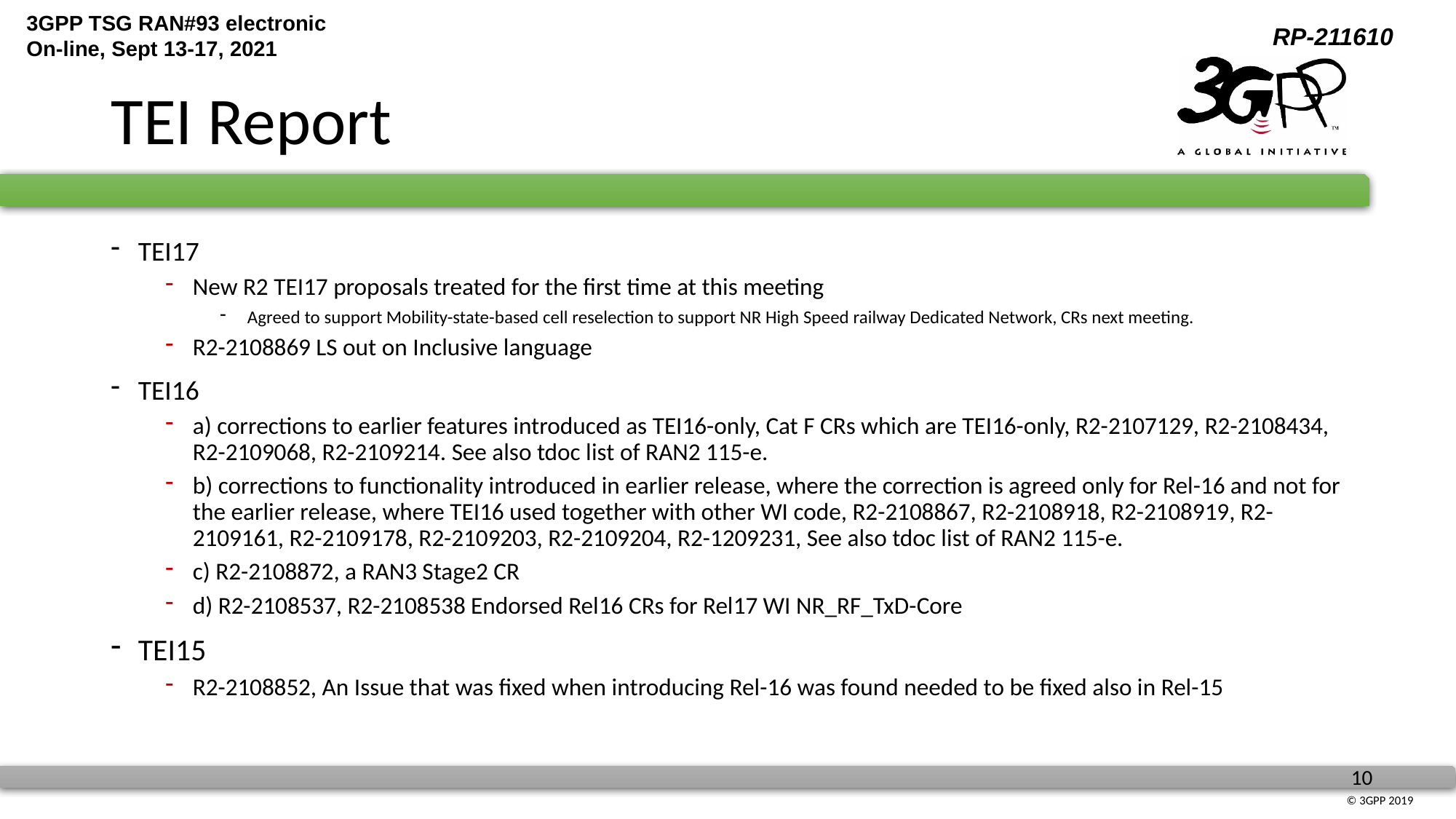

# TEI Report
TEI17
New R2 TEI17 proposals treated for the first time at this meeting
Agreed to support Mobility-state-based cell reselection to support NR High Speed railway Dedicated Network, CRs next meeting.
R2-2108869 LS out on Inclusive language
TEI16
a) corrections to earlier features introduced as TEI16-only, Cat F CRs which are TEI16-only, R2-2107129, R2-2108434, R2-2109068, R2-2109214. See also tdoc list of RAN2 115-e.
b) corrections to functionality introduced in earlier release, where the correction is agreed only for Rel-16 and not for the earlier release, where TEI16 used together with other WI code, R2-2108867, R2-2108918, R2-2108919, R2-2109161, R2-2109178, R2-2109203, R2-2109204, R2-1209231, See also tdoc list of RAN2 115-e.
c) R2-2108872, a RAN3 Stage2 CR
d) R2-2108537, R2-2108538 Endorsed Rel16 CRs for Rel17 WI NR_RF_TxD-Core
TEI15
R2-2108852, An Issue that was fixed when introducing Rel-16 was found needed to be fixed also in Rel-15